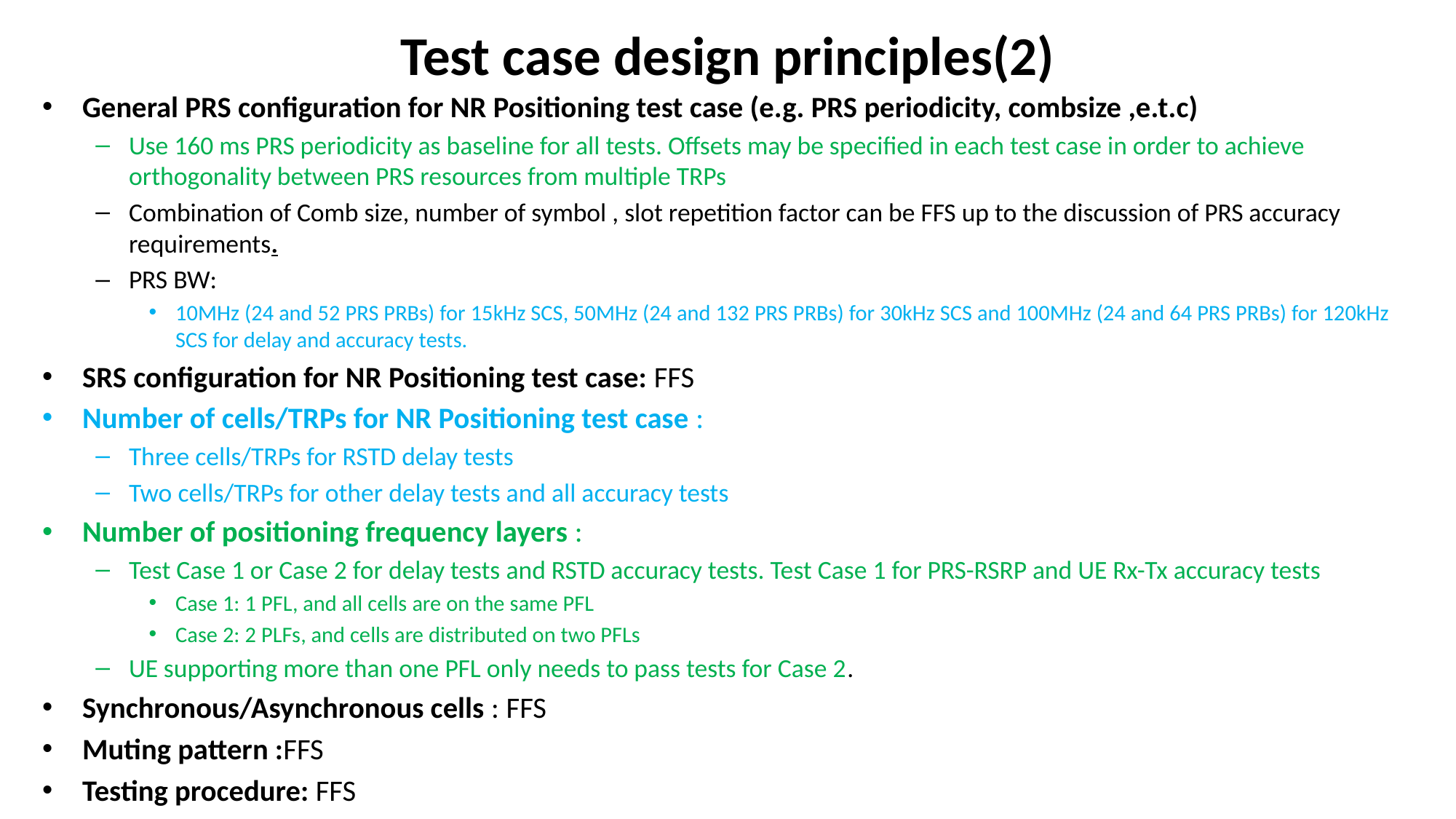

# Test case design principles(2)
General PRS configuration for NR Positioning test case (e.g. PRS periodicity, combsize ,e.t.c)
Use 160 ms PRS periodicity as baseline for all tests. Offsets may be specified in each test case in order to achieve orthogonality between PRS resources from multiple TRPs
Combination of Comb size, number of symbol , slot repetition factor can be FFS up to the discussion of PRS accuracy requirements.
PRS BW:
10MHz (24 and 52 PRS PRBs) for 15kHz SCS, 50MHz (24 and 132 PRS PRBs) for 30kHz SCS and 100MHz (24 and 64 PRS PRBs) for 120kHz SCS for delay and accuracy tests.
SRS configuration for NR Positioning test case: FFS
Number of cells/TRPs for NR Positioning test case :
Three cells/TRPs for RSTD delay tests
Two cells/TRPs for other delay tests and all accuracy tests
Number of positioning frequency layers :
Test Case 1 or Case 2 for delay tests and RSTD accuracy tests. Test Case 1 for PRS-RSRP and UE Rx-Tx accuracy tests
Case 1: 1 PFL, and all cells are on the same PFL
Case 2: 2 PLFs, and cells are distributed on two PFLs
UE supporting more than one PFL only needs to pass tests for Case 2.
Synchronous/Asynchronous cells : FFS
Muting pattern :FFS
Testing procedure: FFS